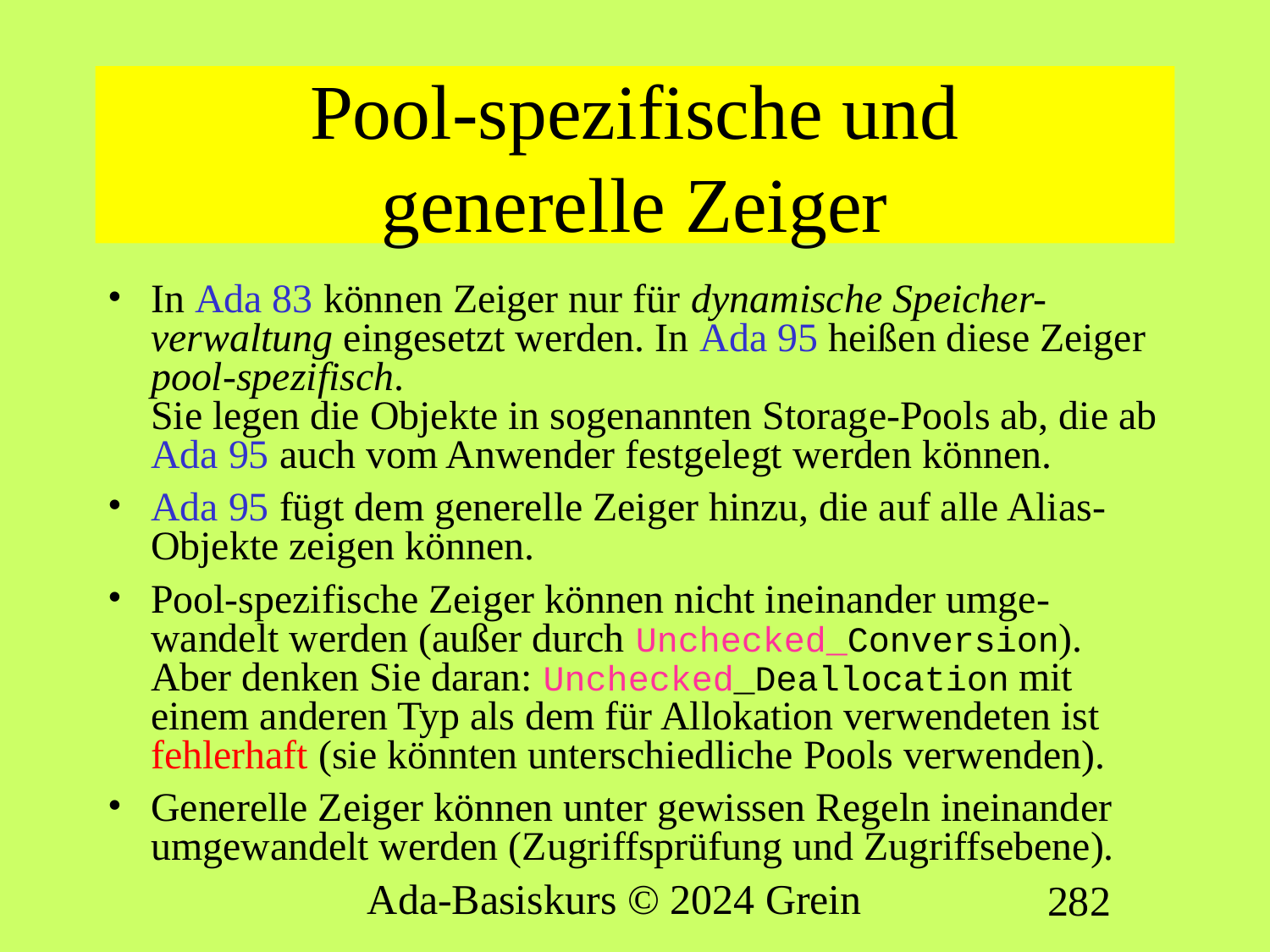

# Pool-spezifische und generelle Zeiger
In Ada 83 können Zeiger nur für dynamische Speicher-verwaltung eingesetzt werden. In Ada 95 heißen diese Zeiger pool-spezifisch.
Sie legen die Objekte in sogenannten Storage-Pools ab, die ab Ada 95 auch vom Anwender festgelegt werden können.
Ada 95 fügt dem generelle Zeiger hinzu, die auf alle Alias-Objekte zeigen können.
Pool-spezifische Zeiger können nicht ineinander umge-wandelt werden (außer durch Unchecked_Conversion). Aber denken Sie daran: Unchecked_Deallocation mit einem anderen Typ als dem für Allokation verwendeten ist fehlerhaft (sie könnten unterschiedliche Pools verwenden).
Generelle Zeiger können unter gewissen Regeln ineinander umgewandelt werden (Zugriffsprüfung und Zugriffsebene).
Ada-Basiskurs © 2024 Grein
282